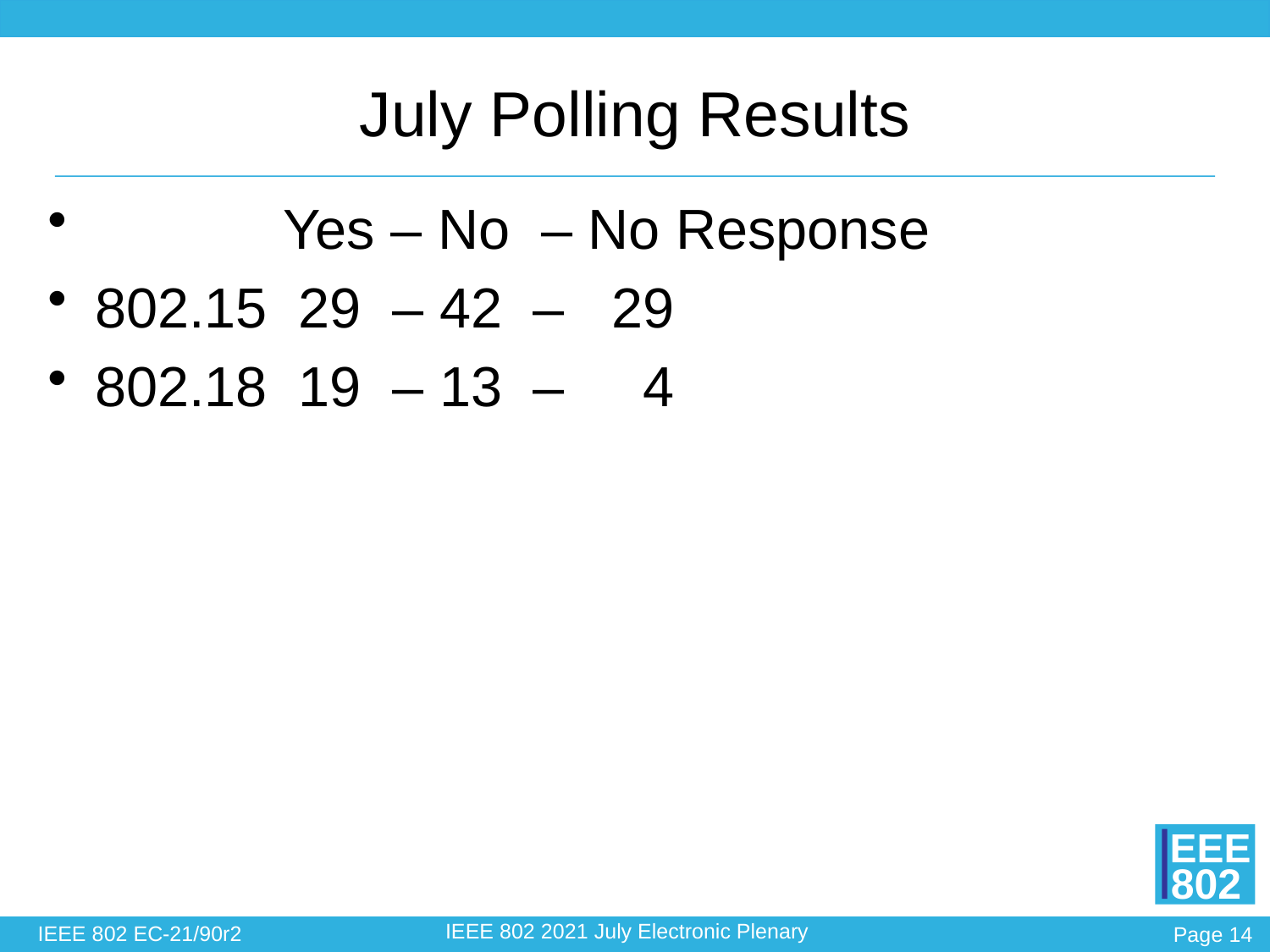

# July Polling Results
            Yes – No  – No Response
802.15  29  – 42  –   29
802.18  19  – 13  –     4

IEEE 802 EC-21/90r2